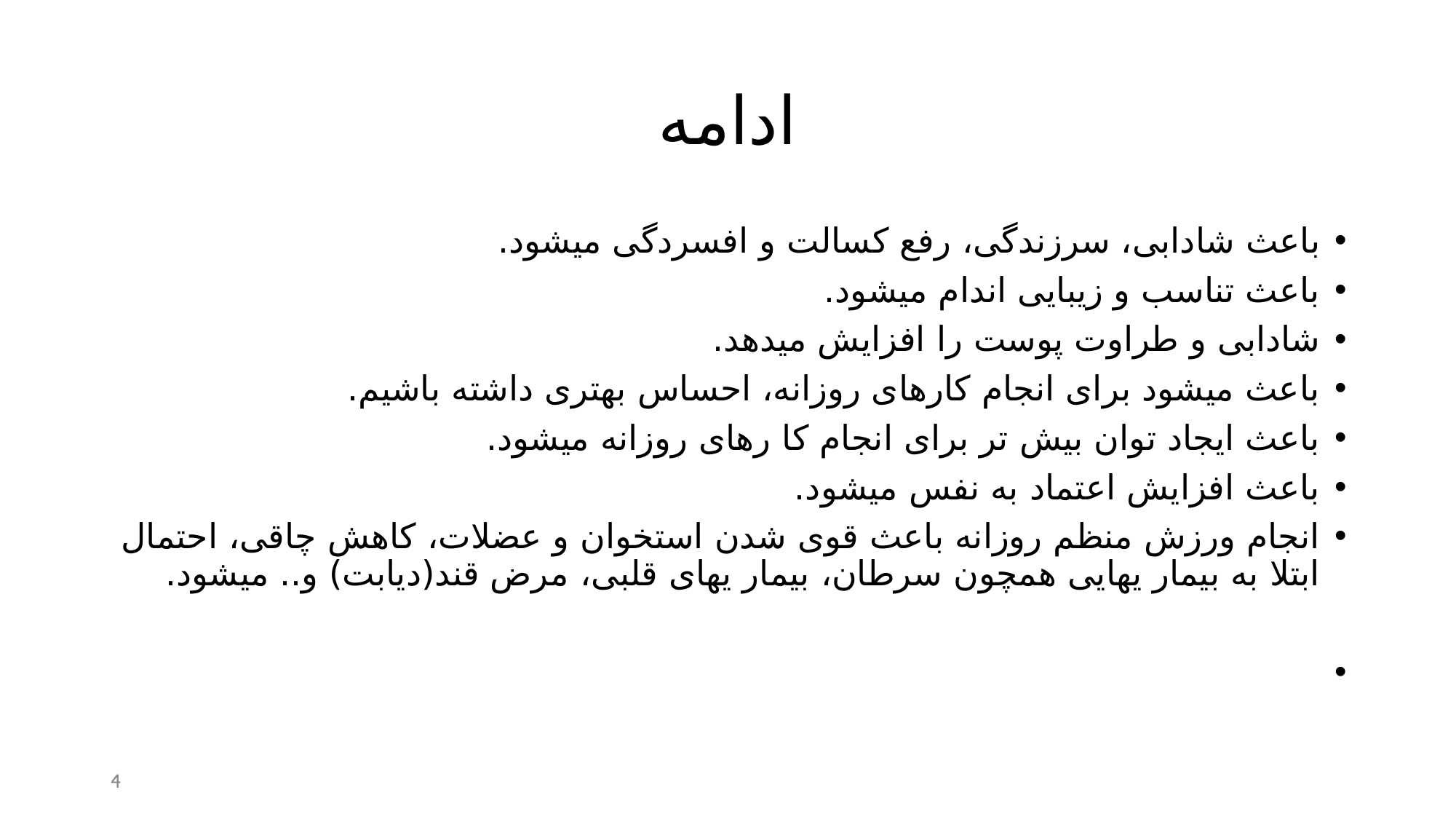

# ادامه
باعث شادابی، سرزندگی، رفع کسالت و افسردگی میشود.
باعث تناسب و زیبایی اندام میشود.
شادابی و طراوت پوست را افزایش میدهد.
باعث ميشود برای انجام کارهای روزانه، احساس بهتری داشته باشیم.
باعث ايجاد توان بیش تر برای انجام کا رهای روزانه ميشود.
باعث افزایش اعتماد به نفس میشود.
انجام ورزش منظم روزانه باعث قوی شدن استخوان و عضلات، کاهش چاقی، احتمال ابتلا به بیمار یهایی همچون سرطان، بیمار یهای قلبی، مرض قند(دیابت) و.. میشود.

4